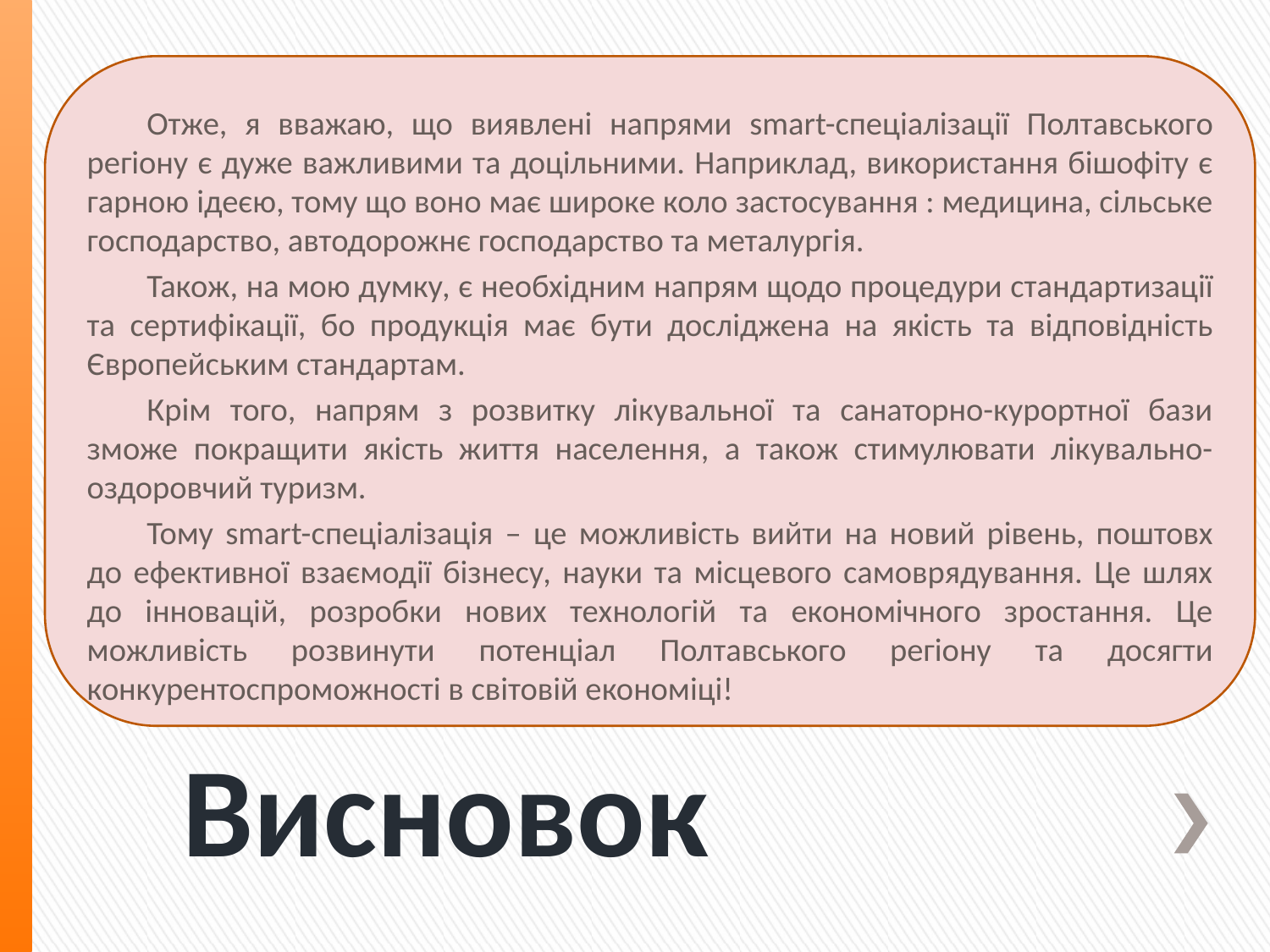

Отже, я вважаю, що виявлені напрями smart-спеціалізації Полтавського регіону є дуже важливими та доцільними. Наприклад, використання бішофіту є гарною ідеєю, тому що воно має широке коло застосування : медицина, сільське господарство, автодорожнє господарство та металургія.
Також, на мою думку, є необхідним напрям щодо процедури стандартизації та сертифікації, бо продукція має бути досліджена на якість та відповідність Європейським стандартам.
Крім того, напрям з розвитку лікувальної та санаторно-курортної бази зможе покращити якість життя населення, а також стимулювати лікувально-оздоровчий туризм.
Тому smart-спеціалізація – це можливість вийти на новий рівень, поштовх до ефективної взаємодії бізнесу, науки та місцевого самоврядування. Це шлях до інновацій, розробки нових технологій та економічного зростання. Це можливість розвинути потенціал Полтавського регіону та досягти конкурентоспроможності в світовій економіці!

# Висновок